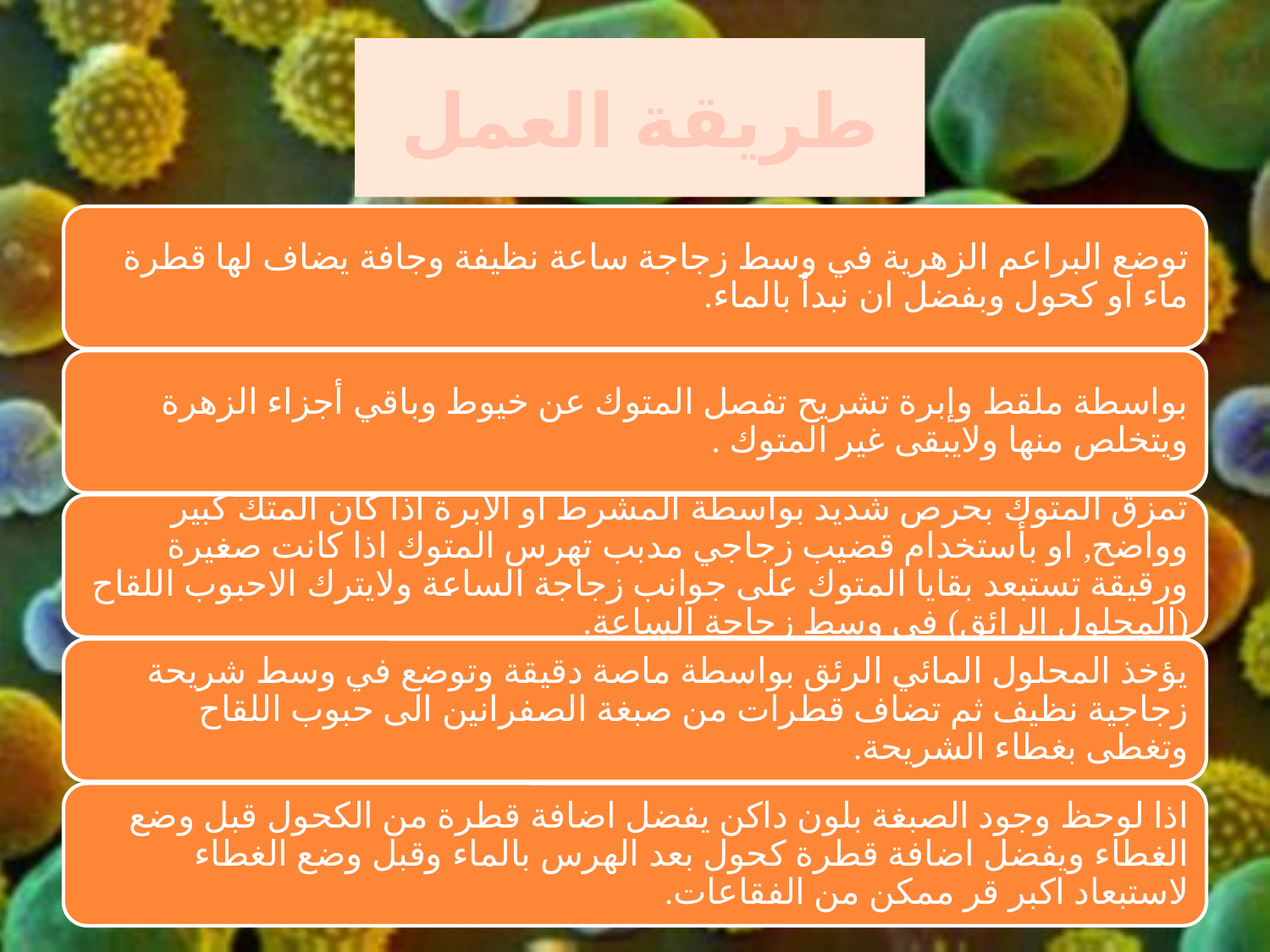

# طريقة العمل
توضع البراعم الزهرية في وسط زجاجة ساعة نظيفة وجافة يضاف لها قطرة ماء او كحول وبفضل ان نبدأ بالماء.
بواسطة ملقط وإبرة تشريح تفصل المتوك عن خيوط وباقي أجزاء الزهرة ويتخلص منها ولايبقى غير المتوك .
تمزق المتوك بحرص شديد بواسطة المشرط او الابرة اذا كان المتك كبير وواضح, او بأستخدام قضيب زجاجي مدبب تهرس المتوك اذا كانت صغيرة ورقيقة تستبعد بقايا المتوك على جوانب زجاجة الساعة ولايترك الاحبوب اللقاح (المحلول الرائق) في وسط زجاجة الساعة.
يؤخذ المحلول المائي الرئق بواسطة ماصة دقيقة وتوضع في وسط شريحة زجاجية نظيف ثم تضاف قطرات من صبغة الصفرانين الى حبوب اللقاح وتغطى بغطاء الشريحة.
اذا لوحظ وجود الصبغة بلون داكن يفضل اضافة قطرة من الكحول قبل وضع الغطاء ويفضل اضافة قطرة كحول بعد الهرس بالماء وقبل وضع الغطاء لاستبعاد اكبر قر ممكن من الفقاعات.